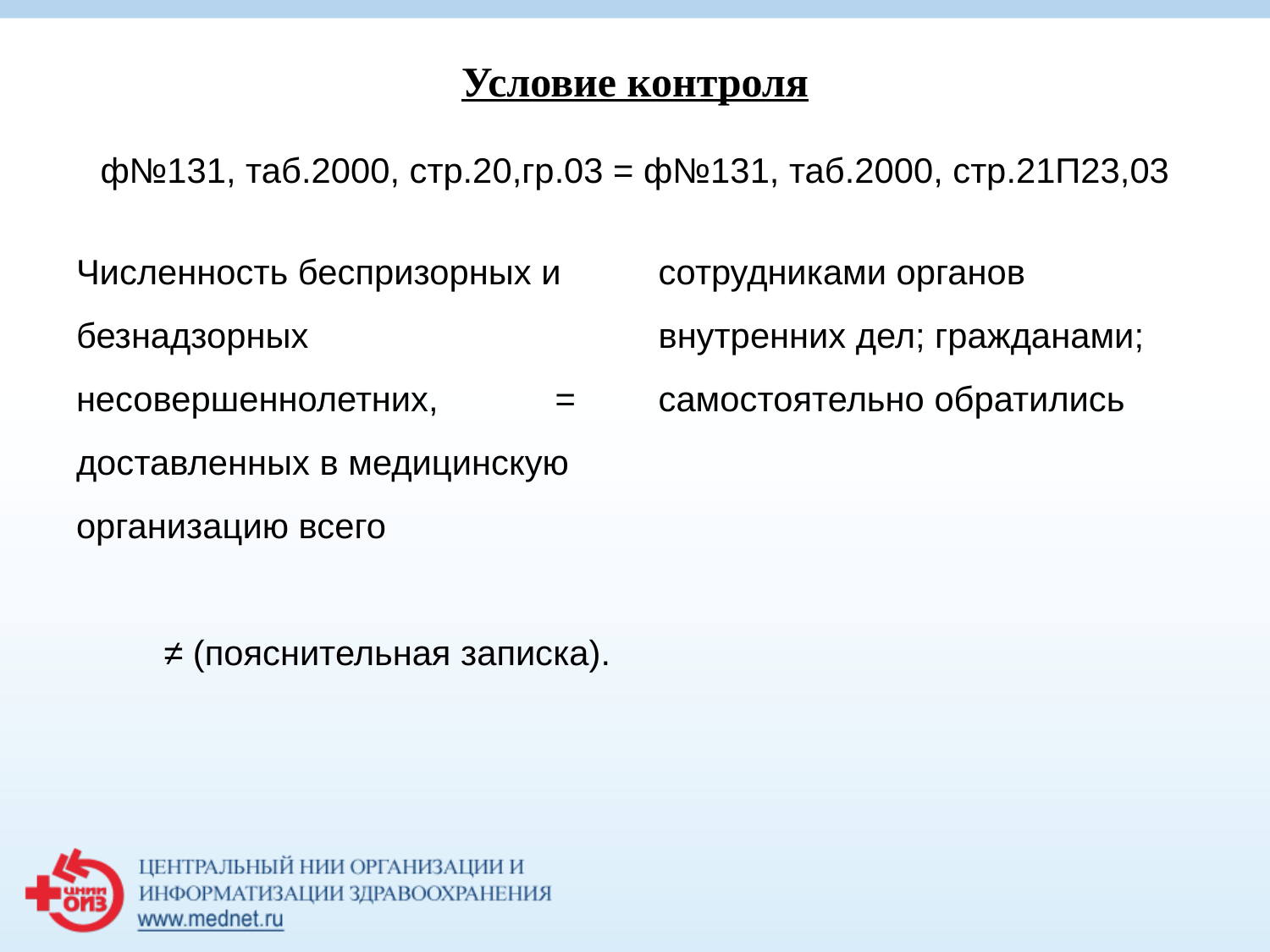

# Условие контроля ф№131, таб.2000, стр.20,гр.03 = ф№131, таб.2000, стр.21П23,03
Численность беспризорных и
безнадзорных несовершеннолетних,            =
доставленных в медицинскую организацию всего

         ≠ (пояснительная записка).
сотрудниками органов внутренних дел; гражданами; самостоятельно обратились